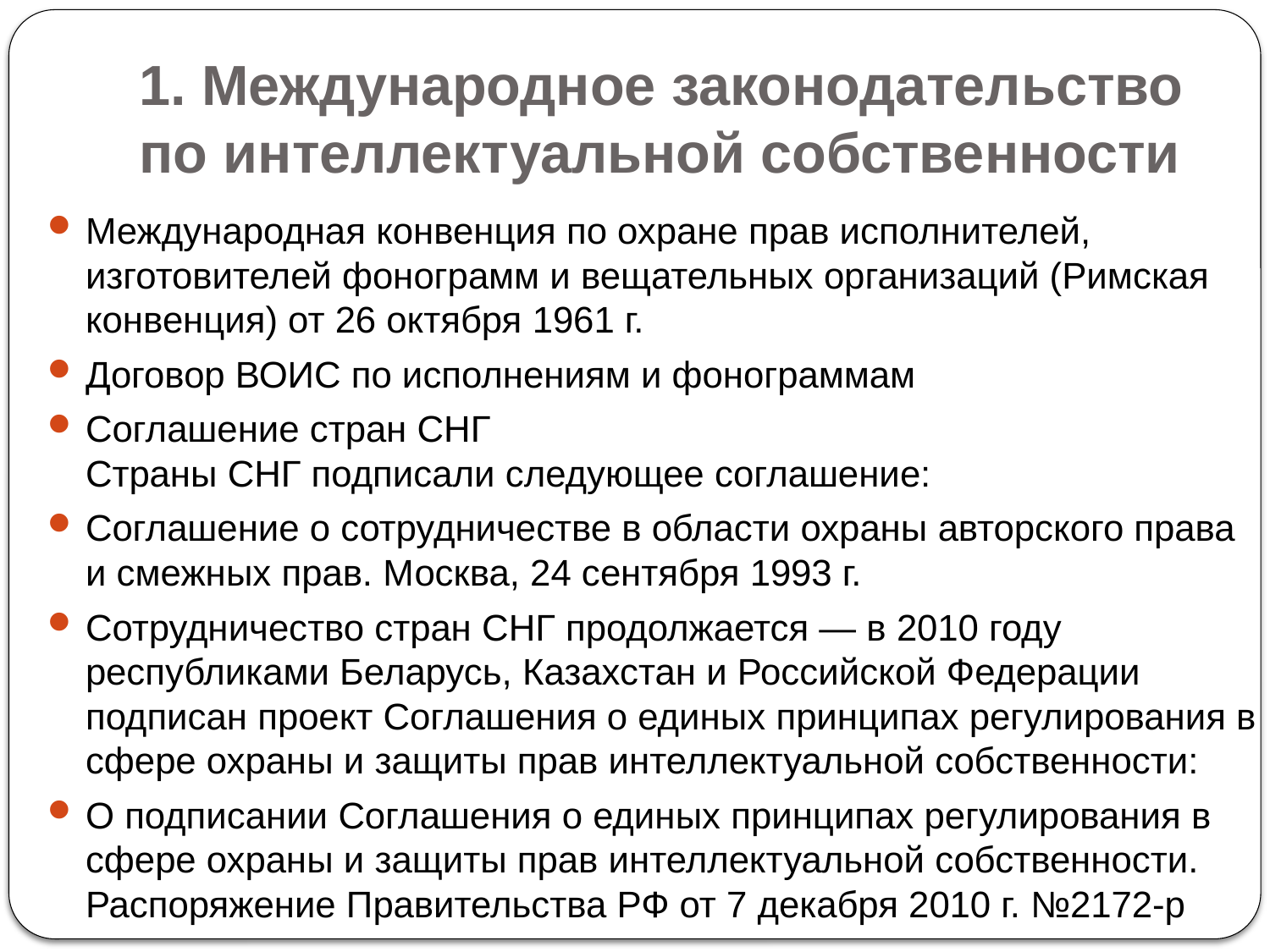

# 1. Международное законодательство по интеллектуальной собственности
Международная конвенция по охране прав исполнителей, изготовителей фонограмм и вещательных организаций (Римская конвенция) от 26 октября 1961 г.
Договор ВОИС по исполнениям и фонограммам
Соглашение стран СНГ
Страны СНГ подписали следующее соглашение:
Соглашение о сотрудничестве в области охраны авторского права и смежных прав. Москва, 24 сентября 1993 г.
Сотрудничество стран СНГ продолжается — в 2010 году республиками Беларусь, Казахстан и Российской Федерации подписан проект Соглашения о единых принципах регулирования в сфере охраны и защиты прав интеллектуальной собственности:
О подписании Соглашения о единых принципах регулирования в сфере охраны и защиты прав интеллектуальной собственности. Распоряжение Правительства РФ от 7 декабря 2010 г. №2172-р